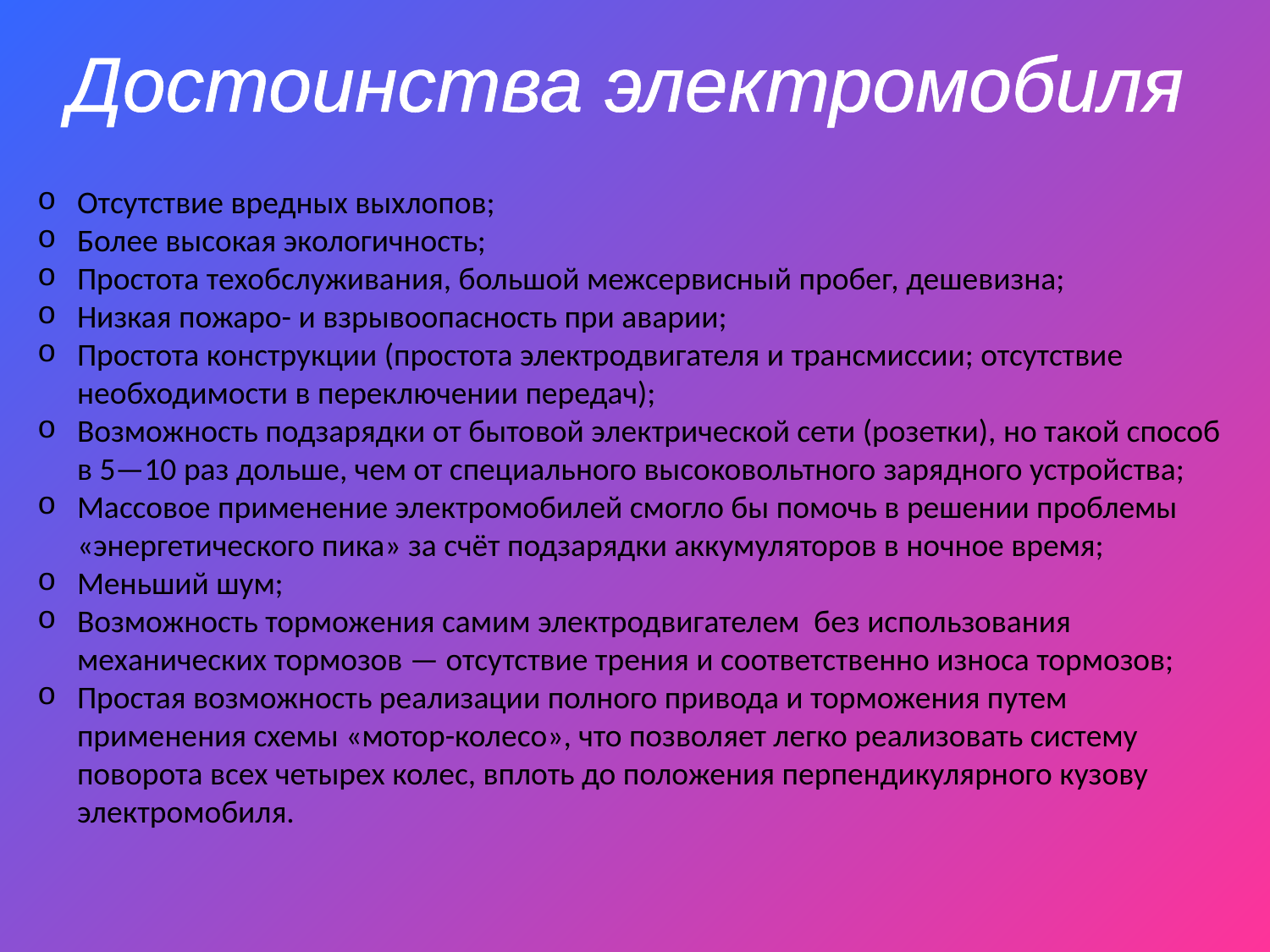

# Достоинства электромобиля
Отсутствие вредных выхлопов;
Более высокая экологичность;
Простота техобслуживания, большой межсервисный пробег, дешевизна;
Низкая пожаро- и взрывоопасность при аварии;
Простота конструкции (простота электродвигателя и трансмиссии; отсутствие необходимости в переключении передач);
Возможность подзарядки от бытовой электрической сети (розетки), но такой способ в 5—10 раз дольше, чем от специального высоковольтного зарядного устройства;
Массовое применение электромобилей смогло бы помочь в решении проблемы «энергетического пика» за счёт подзарядки аккумуляторов в ночное время;
Меньший шум;
Возможность торможения самим электродвигателем  без использования механических тормозов — отсутствие трения и соответственно износа тормозов;
Простая возможность реализации полного привода и торможения путем применения схемы «мотор-колесо», что позволяет легко реализовать систему поворота всех четырех колес, вплоть до положения перпендикулярного кузову электромобиля.